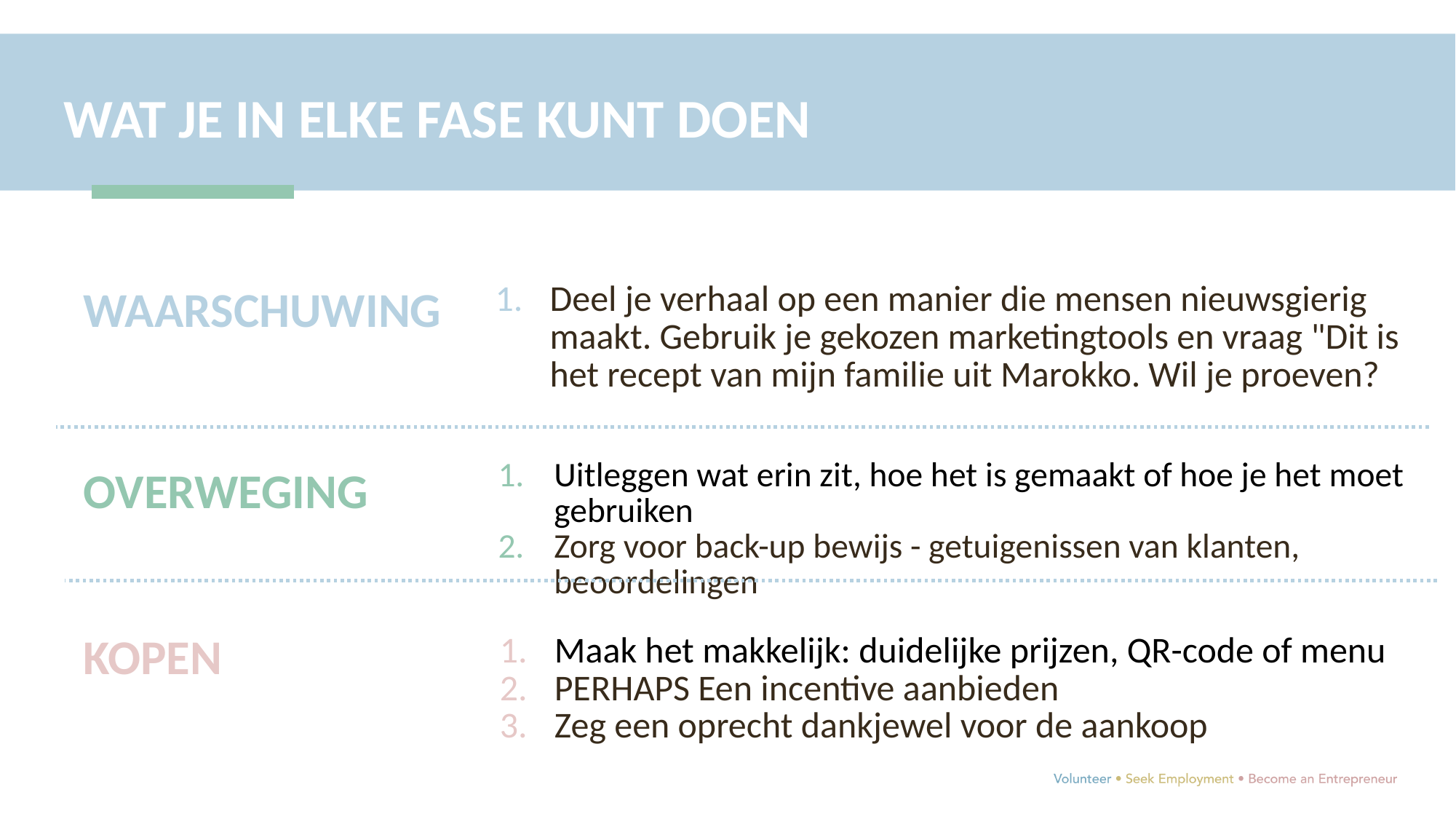

WAT JE IN ELKE FASE KUNT DOEN
Deel je verhaal op een manier die mensen nieuwsgierig maakt. Gebruik je gekozen marketingtools en vraag "Dit is het recept van mijn familie uit Marokko. Wil je proeven?
WAARSCHUWING
Uitleggen wat erin zit, hoe het is gemaakt of hoe je het moet gebruiken
Zorg voor back-up bewijs - getuigenissen van klanten, beoordelingen
OVERWEGING
KOPEN
Maak het makkelijk: duidelijke prijzen, QR-code of menu
PERHAPS Een incentive aanbieden
Zeg een oprecht dankjewel voor de aankoop